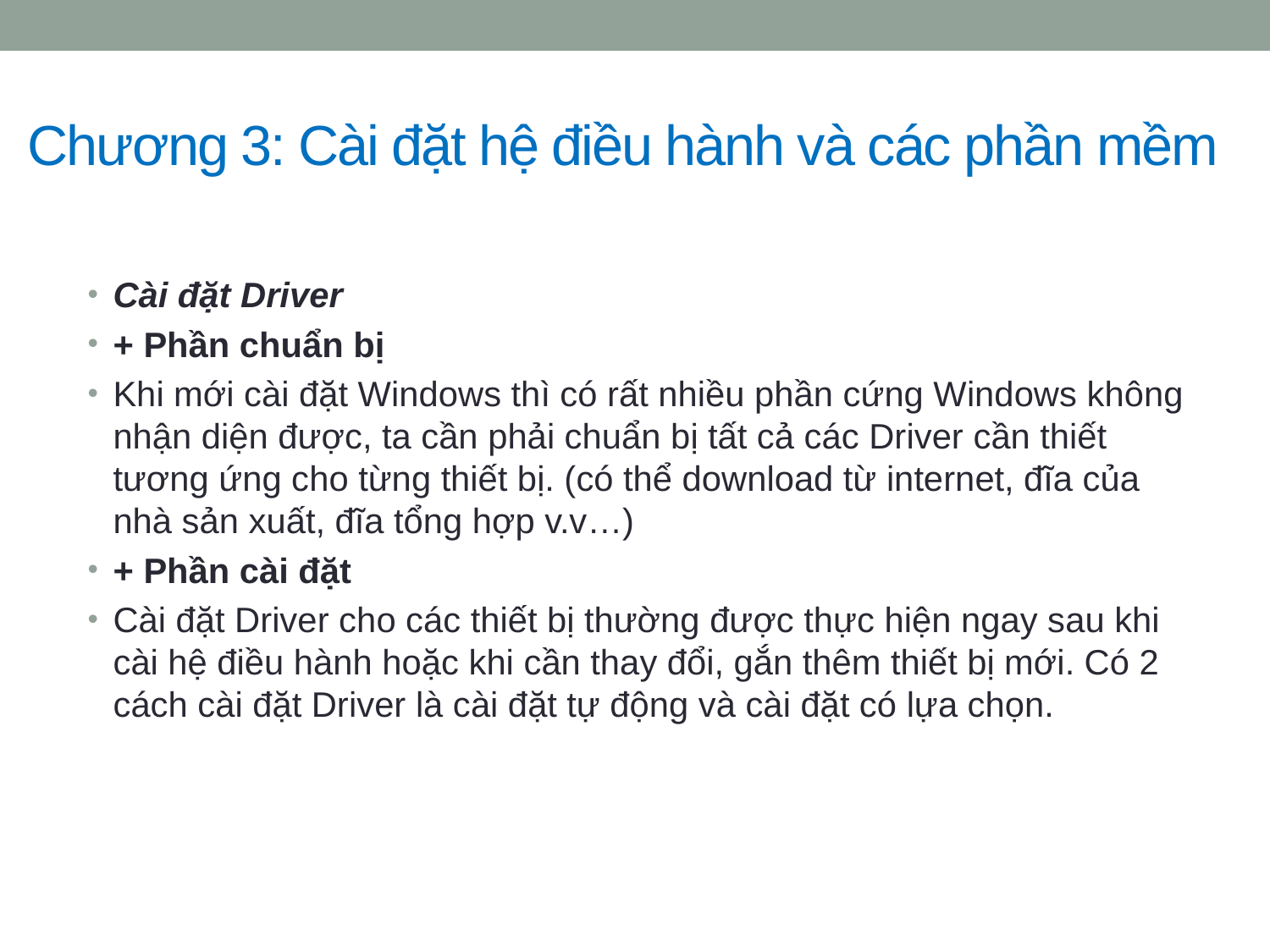

# Chương 3: Cài đặt hệ điều hành và các phần mềm
Cài đặt Driver
+ Phần chuẩn bị
Khi mới cài đặt Windows thì có rất nhiều phần cứng Windows không nhận diện được, ta cần phải chuẩn bị tất cả các Driver cần thiết tương ứng cho từng thiết bị. (có thể download từ internet, đĩa của nhà sản xuất, đĩa tổng hợp v.v…)
+ Phần cài đặt
Cài đặt Driver cho các thiết bị thường được thực hiện ngay sau khi cài hệ điều hành hoặc khi cần thay đổi, gắn thêm thiết bị mới. Có 2 cách cài đặt Driver là cài đặt tự động và cài đặt có lựa chọn.